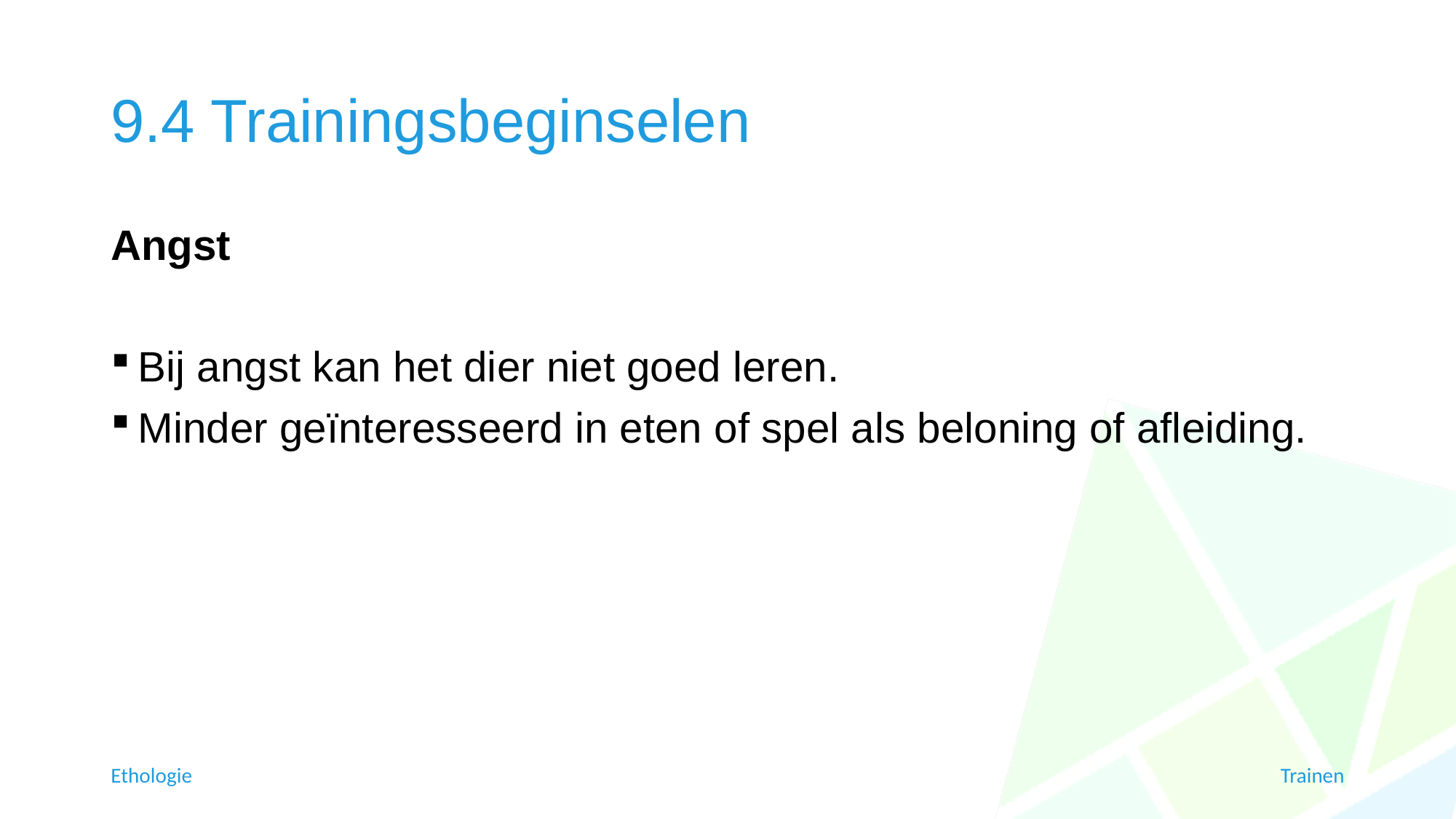

# 9.4 Trainingsbeginselen
Angst

Bij angst kan het dier niet goed leren.
Minder geïnteresseerd in eten of spel als beloning of afleiding.
Ethologie
Trainen